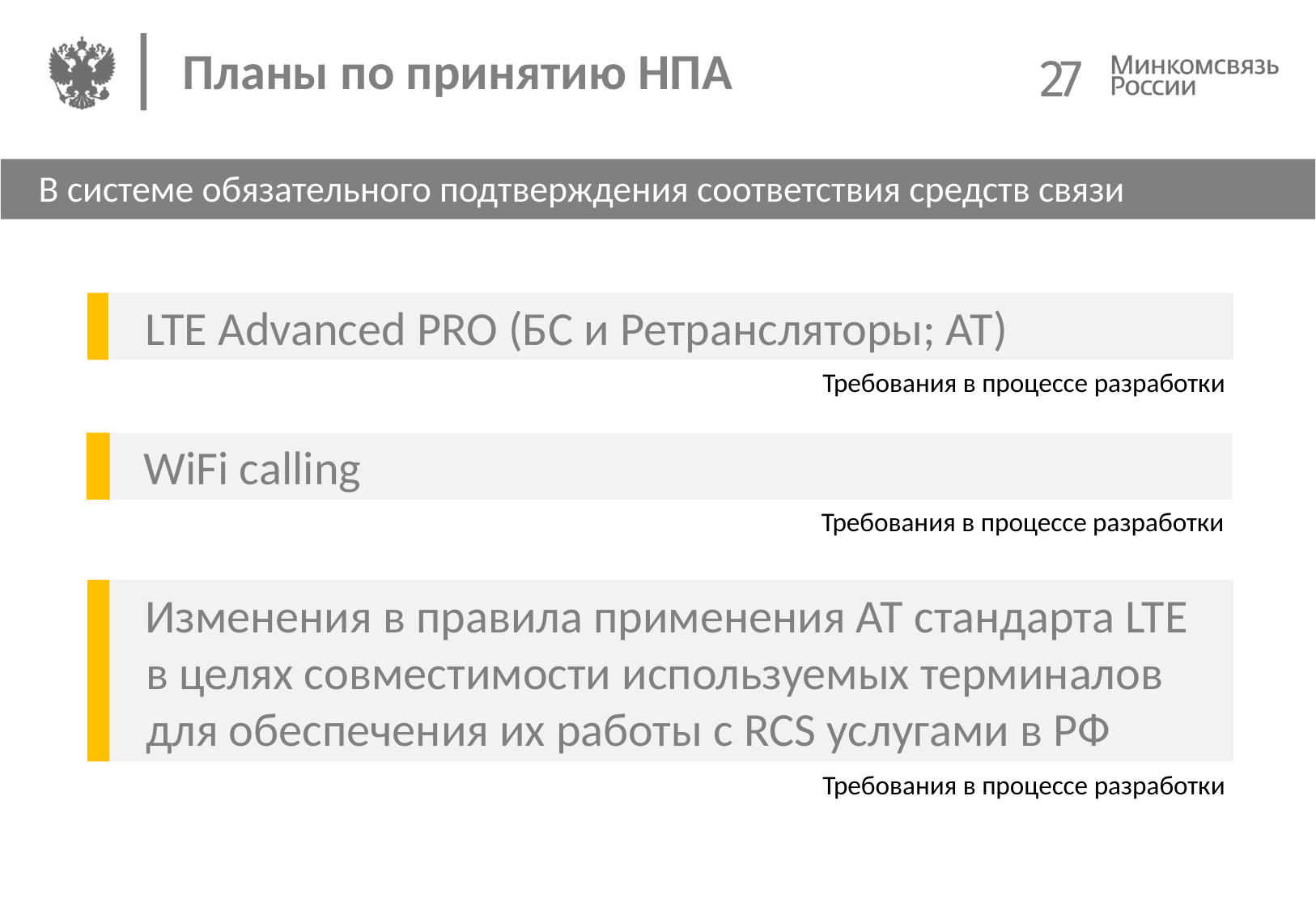

27
# Планы по принятию НПА
В системе обязательного подтверждения соответствия средств связи

LTE Advanced PRO (БС и Ретрансляторы; АТ)
Требования в процессе разработки

WiFi calling
Требования в процессе разработки

Изменения в правила применения АТ стандарта LTE в целях совместимости используемых терминалов для обеспечения их работы с RCS услугами в РФ
Требования в процессе разработки